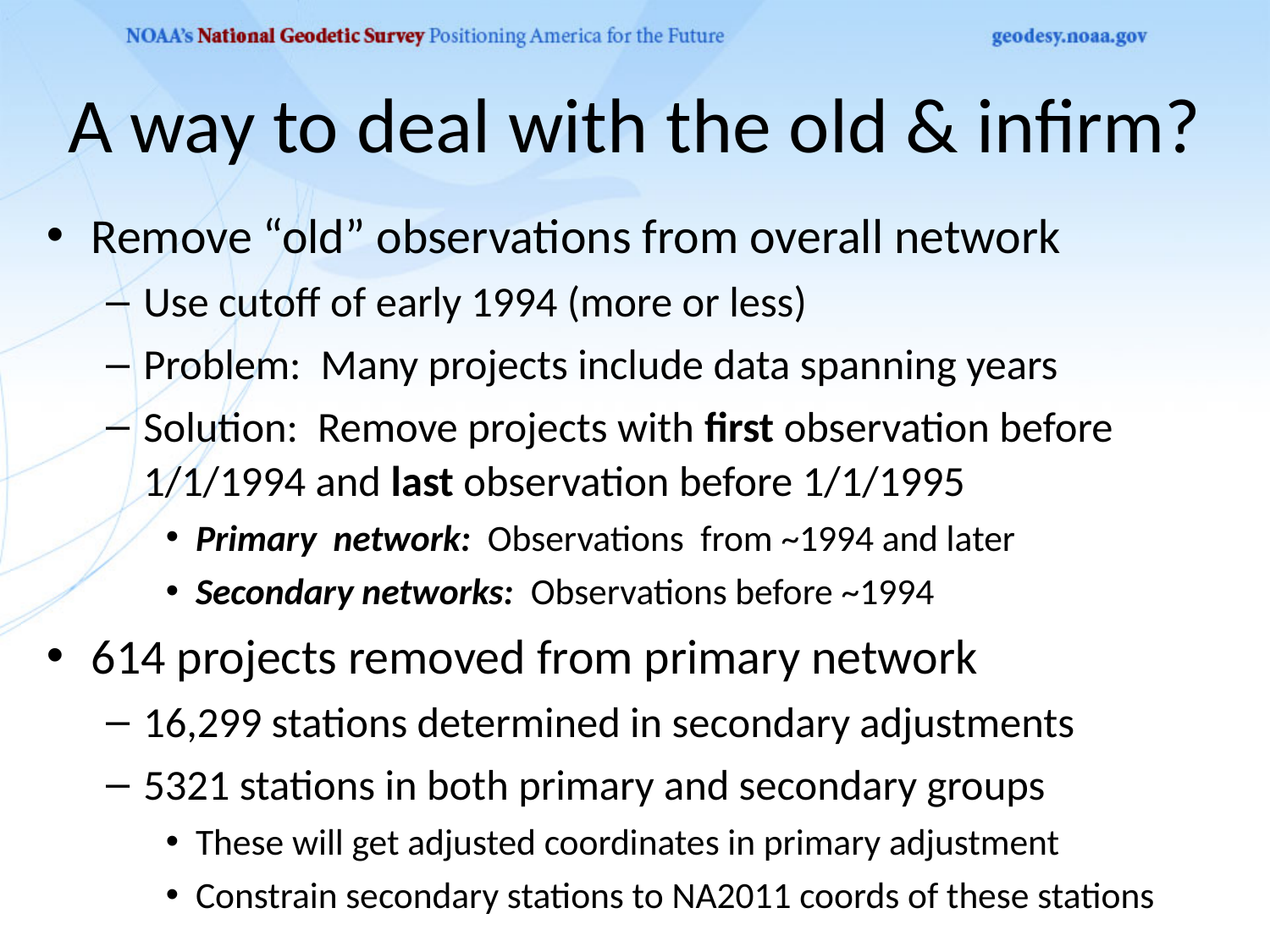

# A way to deal with the old & infirm?
Remove “old” observations from overall network
Use cutoff of early 1994 (more or less)
Problem:  Many projects include data spanning years
Solution:  Remove projects with first observation before 1/1/1994 and last observation before 1/1/1995
Primary  network:  Observations  from ~1994 and later
Secondary networks:  Observations before ~1994
614 projects removed from primary network
16,299 stations determined in secondary adjustments
5321 stations in both primary and secondary groups
These will get adjusted coordinates in primary adjustment
Constrain secondary stations to NA2011 coords of these stations